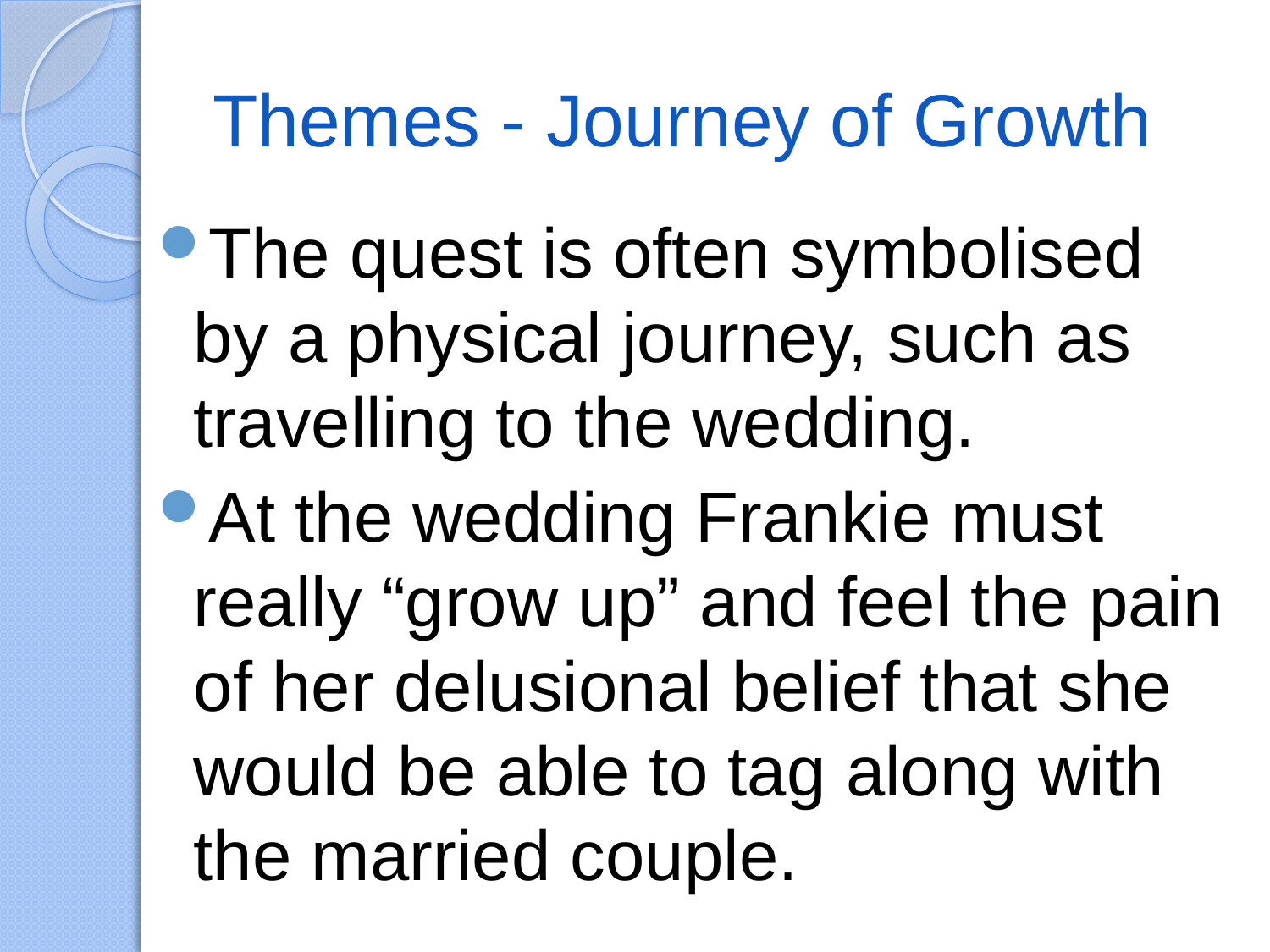

# Themes - Journey of Growth
The quest is often symbolised by a physical journey, such as travelling to the wedding.
At the wedding Frankie must really “grow up” and feel the pain of her delusional belief that she would be able to tag along with the married couple.